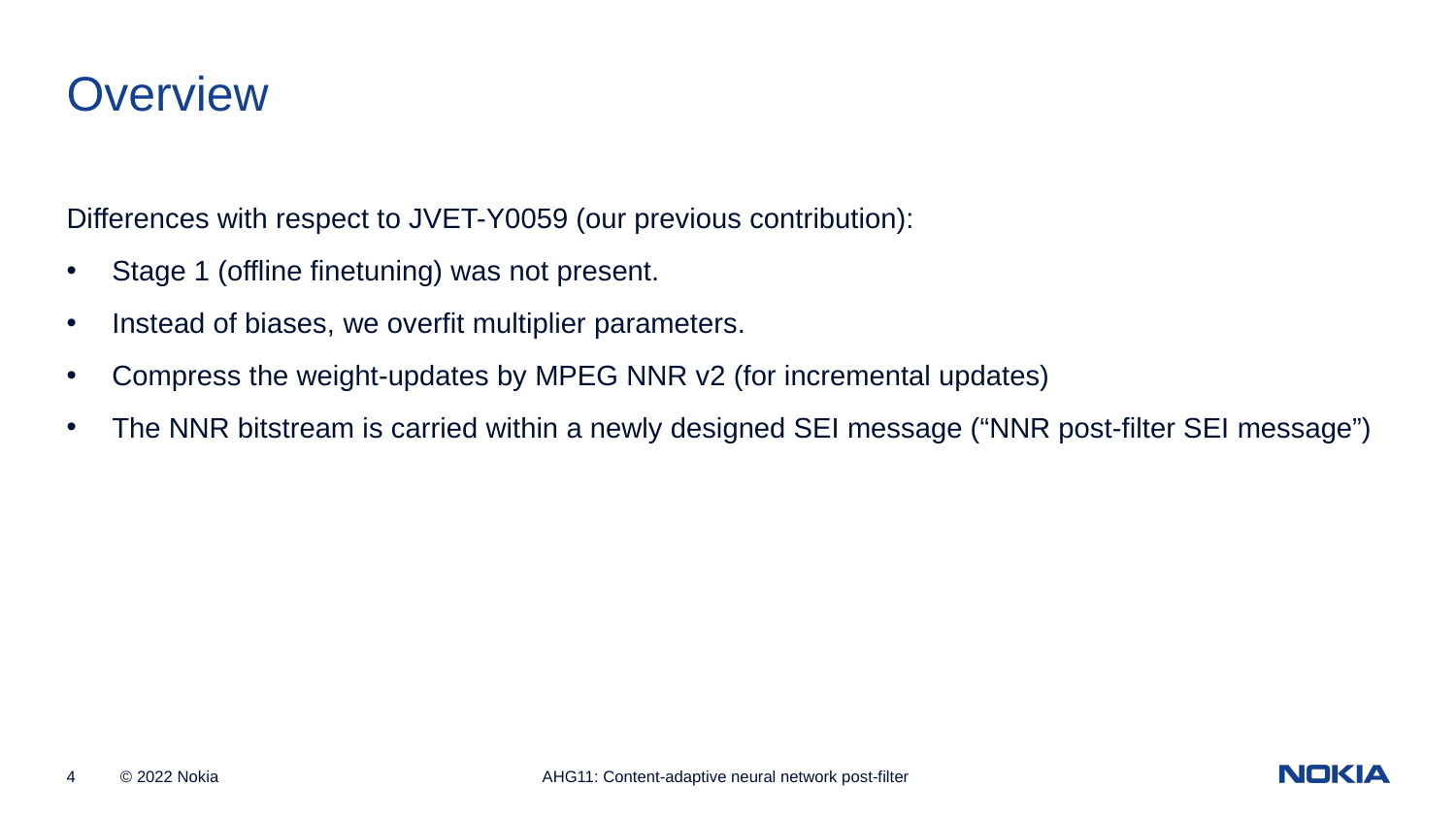

Overview

Differences with respect to JVET-Y0059 (our previous contribution):
Stage 1 (offline finetuning) was not present.
Instead of biases, we overfit multiplier parameters.
Compress the weight-updates by MPEG NNR v2 (for incremental updates)
The NNR bitstream is carried within a newly designed SEI message (“NNR post-filter SEI message”)
AHG11: Content-adaptive neural network post-filter